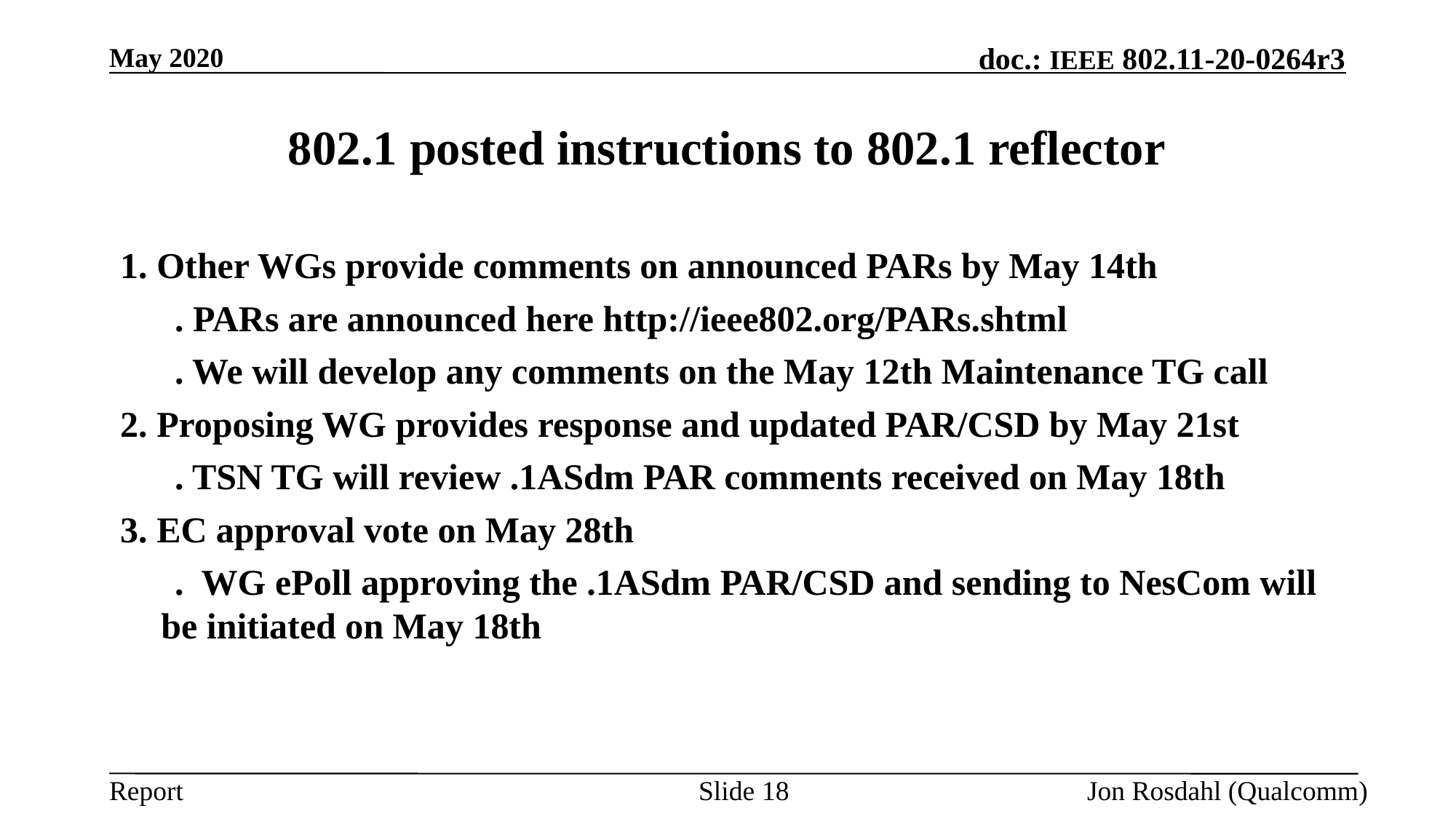

May 2020
# 802.1 posted instructions to 802.1 reflector
1. Other WGs provide comments on announced PARs by May 14th
      . PARs are announced here http://ieee802.org/PARs.shtml
      . We will develop any comments on the May 12th Maintenance TG call
2. Proposing WG provides response and updated PAR/CSD by May 21st
      . TSN TG will review .1ASdm PAR comments received on May 18th
3. EC approval vote on May 28th
      .  WG ePoll approving the .1ASdm PAR/CSD and sending to NesCom will be initiated on May 18th
Slide 18
Jon Rosdahl (Qualcomm)